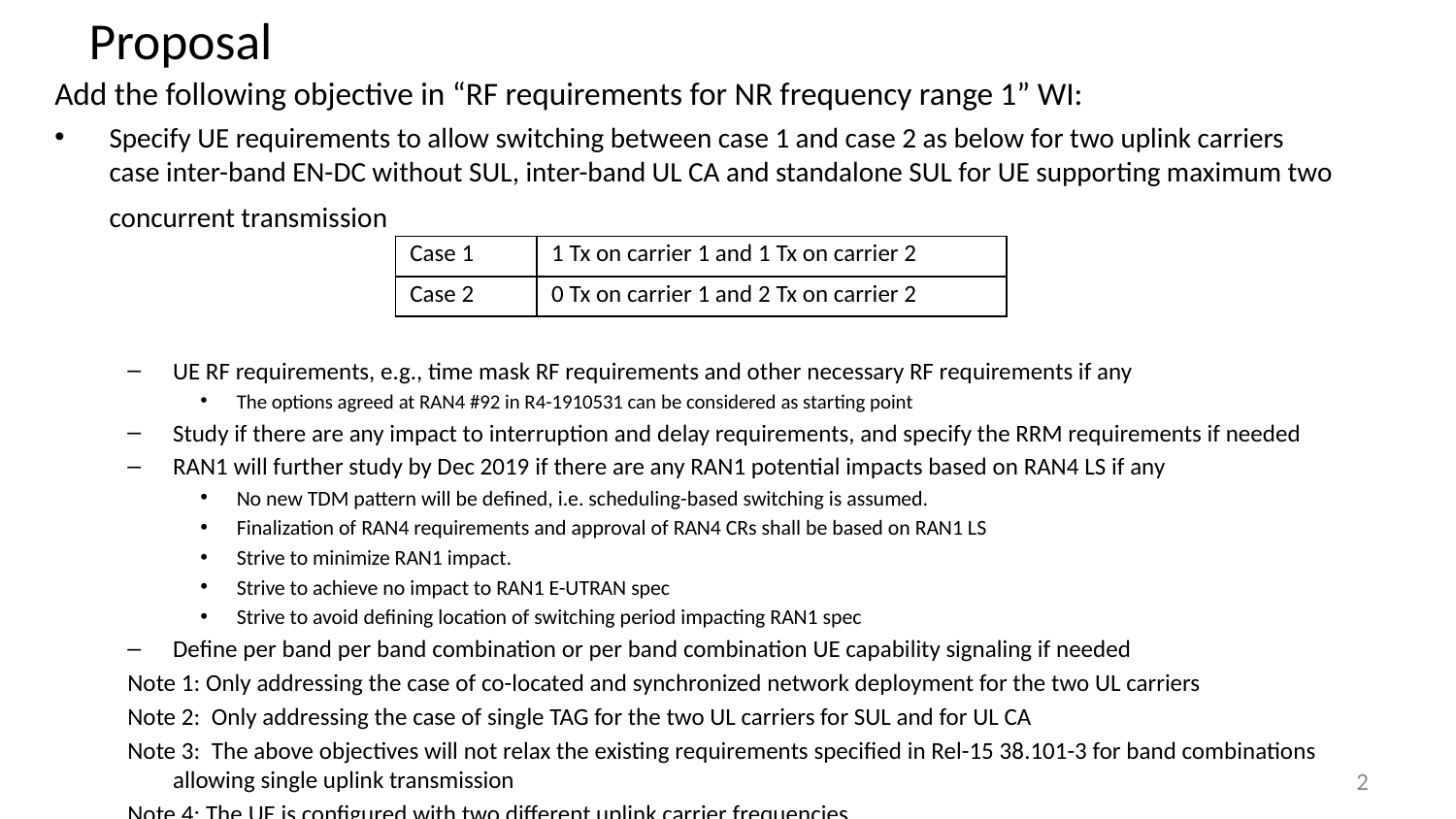

# Proposal
Add the following objective in “RF requirements for NR frequency range 1” WI:
Specify UE requirements to allow switching between case 1 and case 2 as below for two uplink carriers case inter-band EN-DC without SUL, inter-band UL CA and standalone SUL for UE supporting maximum two concurrent transmission

UE RF requirements, e.g., time mask RF requirements and other necessary RF requirements if any
The options agreed at RAN4 #92 in R4-1910531 can be considered as starting point
Study if there are any impact to interruption and delay requirements, and specify the RRM requirements if needed
RAN1 will further study by Dec 2019 if there are any RAN1 potential impacts based on RAN4 LS if any
No new TDM pattern will be defined, i.e. scheduling-based switching is assumed.
Finalization of RAN4 requirements and approval of RAN4 CRs shall be based on RAN1 LS
Strive to minimize RAN1 impact.
Strive to achieve no impact to RAN1 E-UTRAN spec
Strive to avoid defining location of switching period impacting RAN1 spec
Define per band per band combination or per band combination UE capability signaling if needed
Note 1: Only addressing the case of co-located and synchronized network deployment for the two UL carriers
Note 2:  Only addressing the case of single TAG for the two UL carriers for SUL and for UL CA
Note 3:  The above objectives will not relax the existing requirements specified in Rel-15 38.101-3 for band combinations allowing single uplink transmission
Note 4: The UE is configured with two different uplink carrier frequencies.

| Case 1 | 1 Tx on carrier 1 and 1 Tx on carrier 2 |
| --- | --- |
| Case 2 | 0 Tx on carrier 1 and 2 Tx on carrier 2 |
2